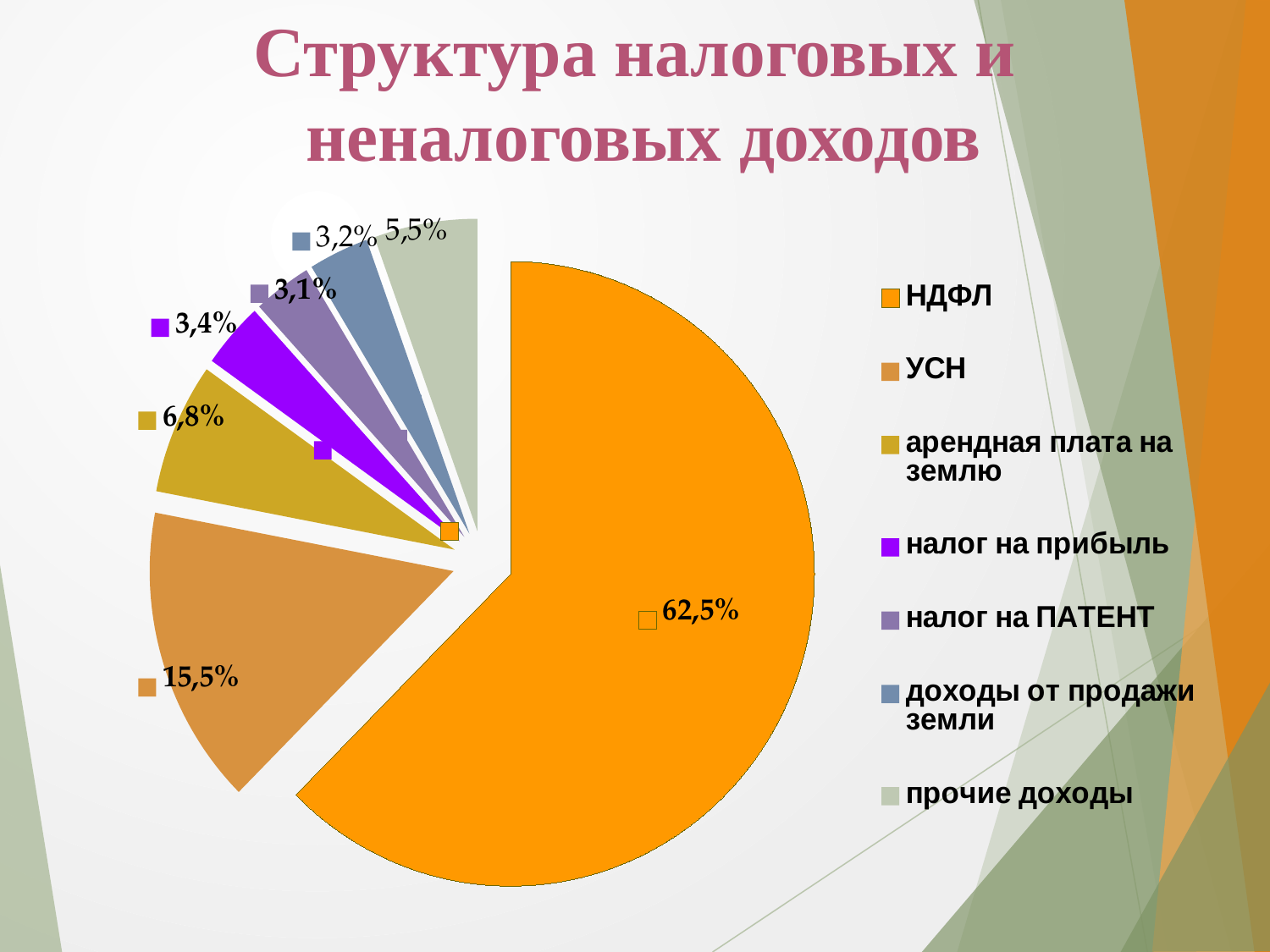

# Структура налоговых и неналоговых доходов

### Chart

| Category | Столбец1 |
|---|---|
| НДФЛ | 62.5 |
| УСН | 15.5 |
| арендная плата на землю | 6.8 |
| налог на прибыль | 3.4 |
| налог на ПАТЕНТ | 3.1 |
| доходы от продажи земли | 3.2 |
| прочие доходы | 5.5 |